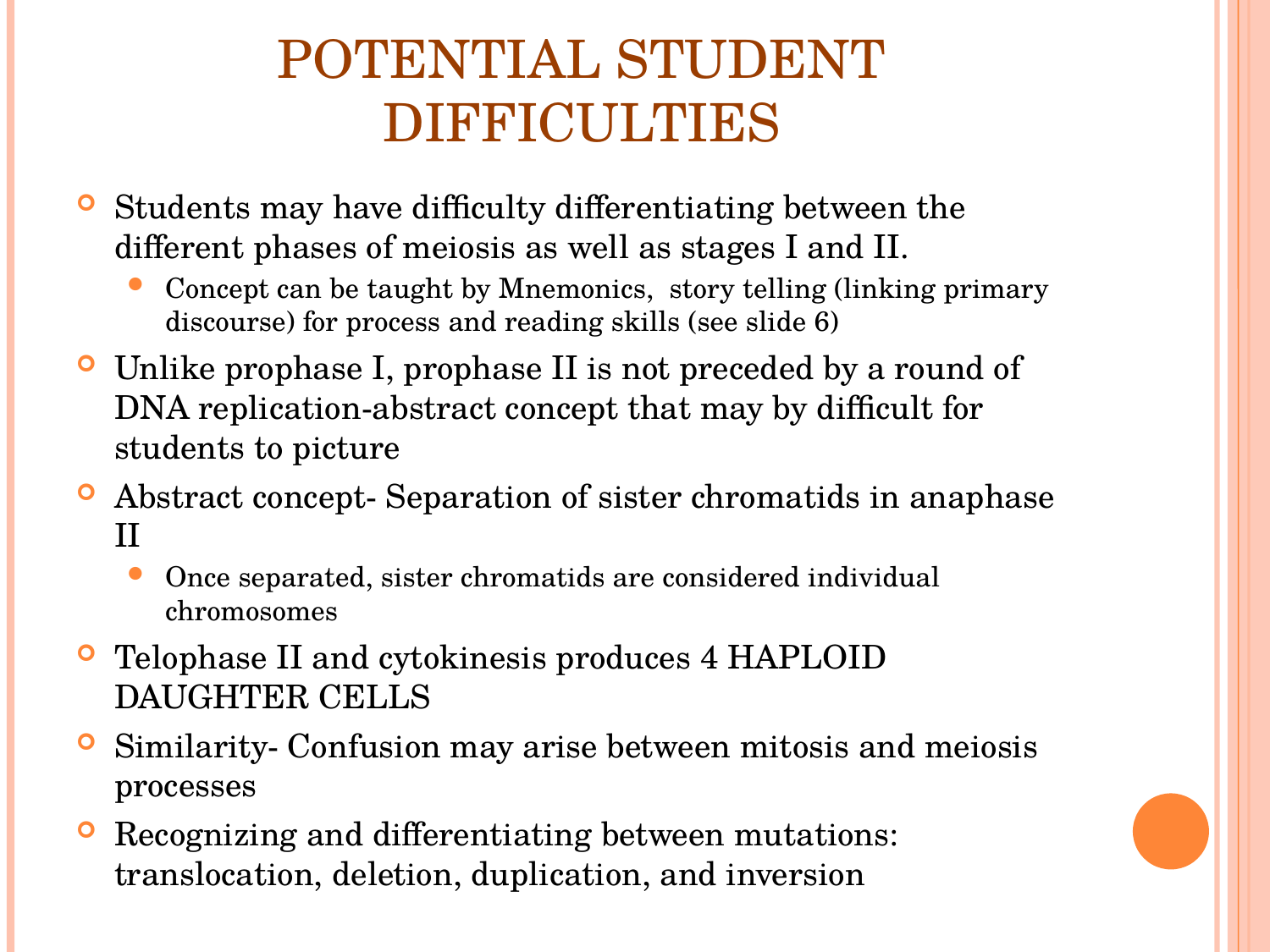

# Potential Student Difficulties
Students may have difficulty differentiating between the different phases of meiosis as well as stages I and II.
Concept can be taught by Mnemonics,  story telling (linking primary discourse) for process and reading skills (see slide 6)
Unlike prophase I, prophase II is not preceded by a round of DNA replication-abstract concept that may by difficult for students to picture
Abstract concept- Separation of sister chromatids in anaphase II
Once separated, sister chromatids are considered individual chromosomes
Telophase II and cytokinesis produces 4 HAPLOID DAUGHTER CELLS
Similarity- Confusion may arise between mitosis and meiosis processes
Recognizing and differentiating between mutations: translocation, deletion, duplication, and inversion